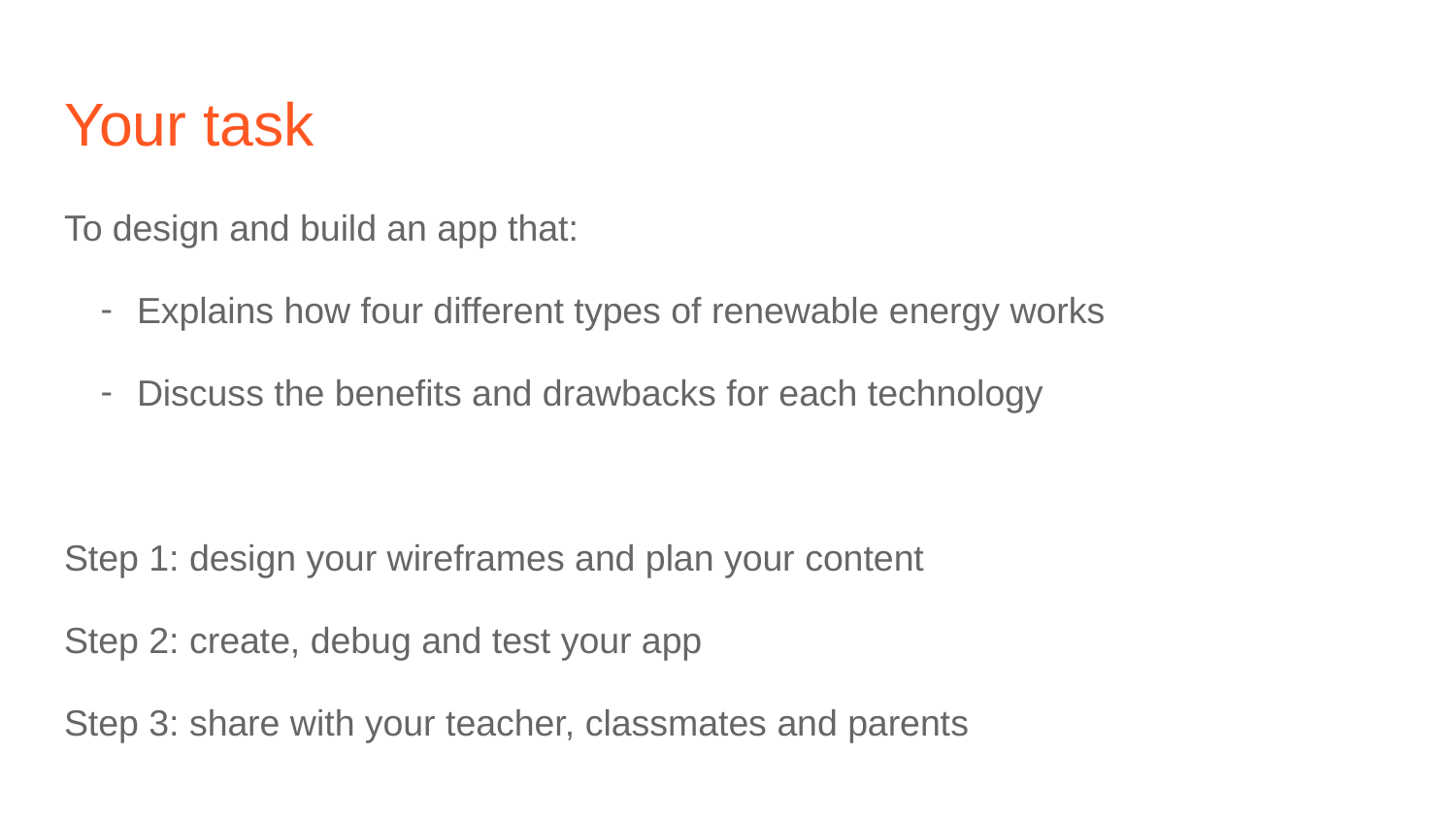

# Your task
To design and build an app that:
Explains how four different types of renewable energy works
Discuss the benefits and drawbacks for each technology

Step 1: design your wireframes and plan your content
Step 2: create, debug and test your app
Step 3: share with your teacher, classmates and parents